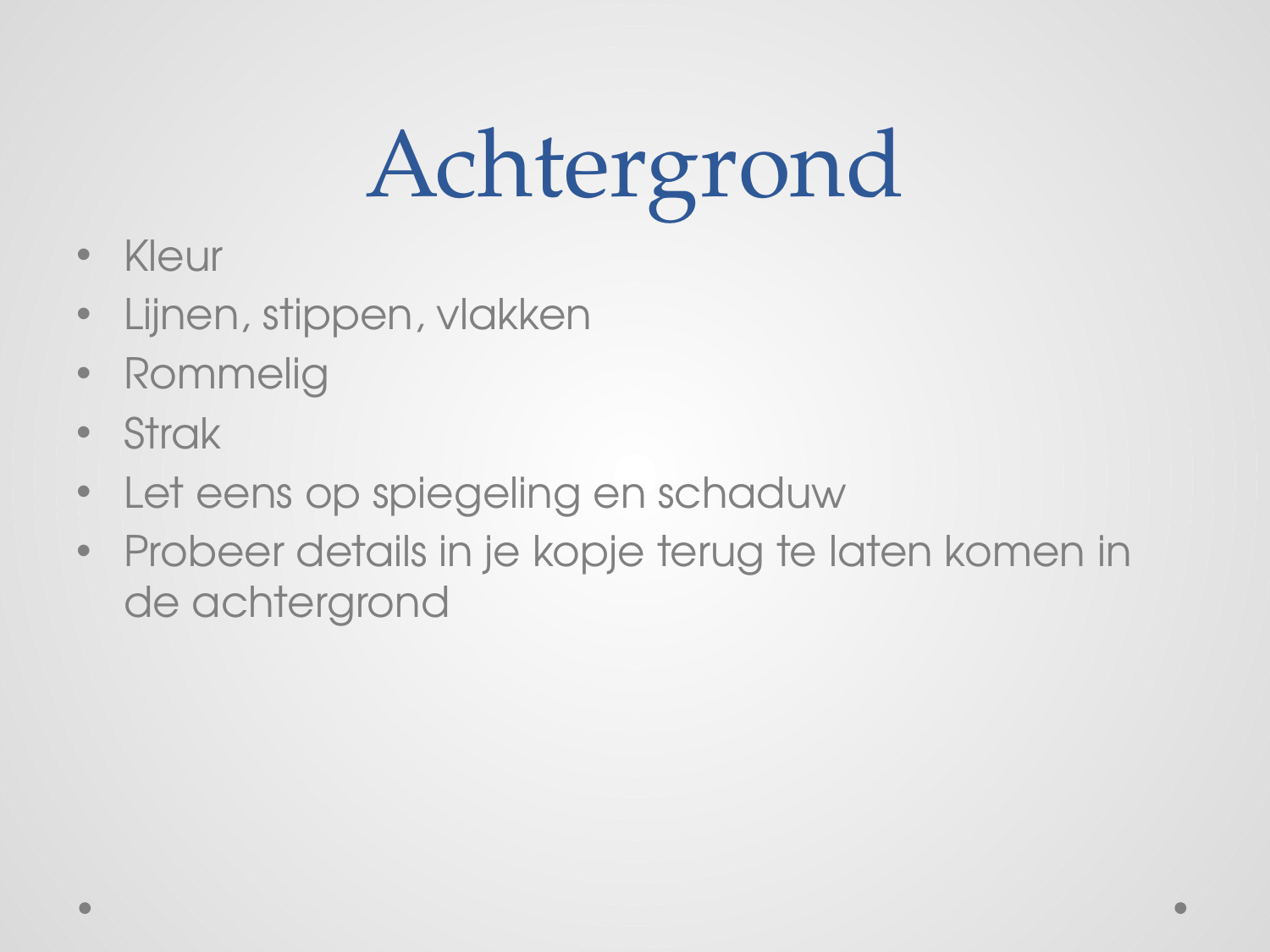

# Achtergrond
Kleur
Lijnen, stippen, vlakken
Rommelig
Strak
Let eens op spiegeling en schaduw
Probeer details in je kopje terug te laten komen in de achtergrond